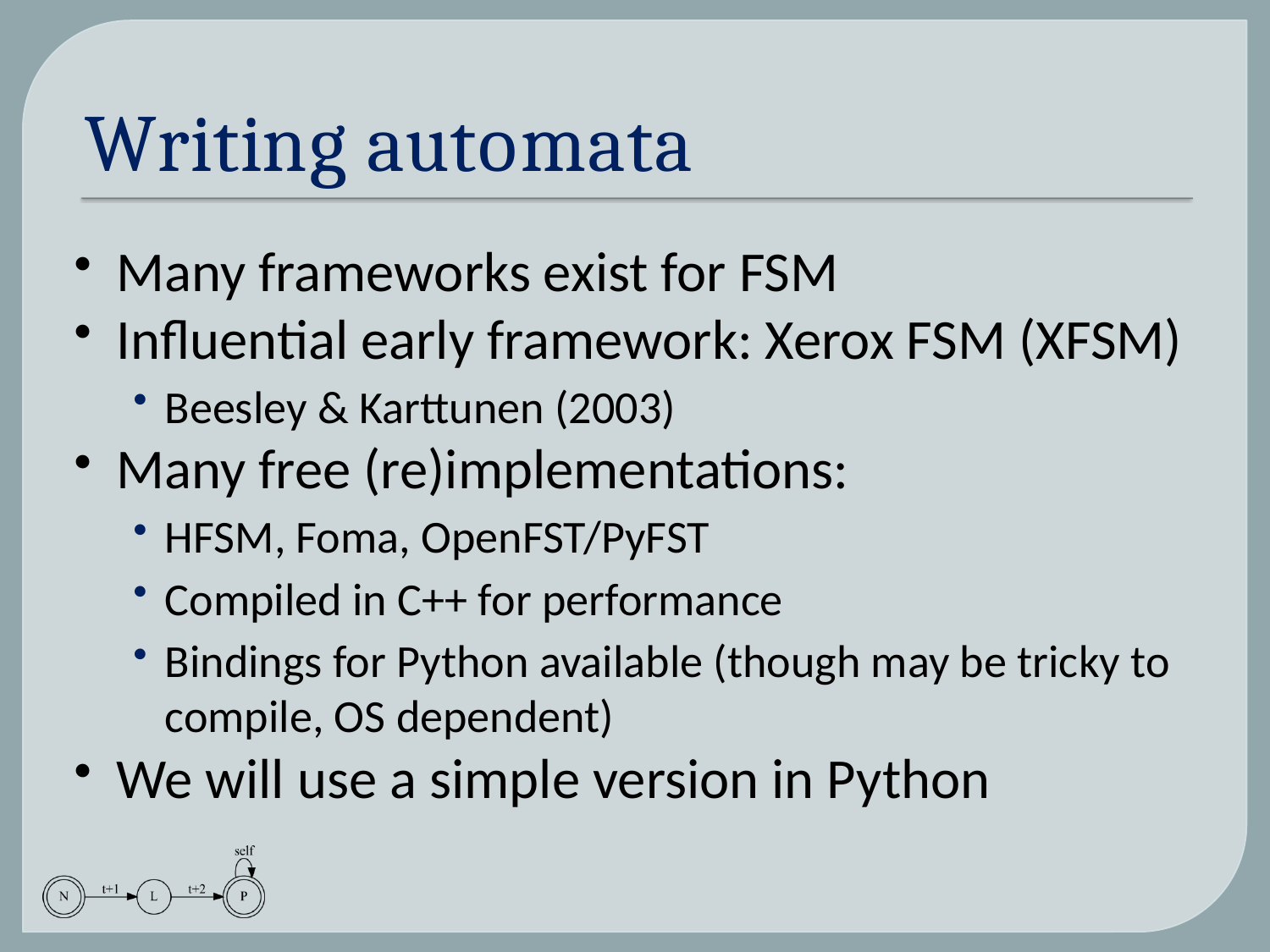

# Writing automata
Many frameworks exist for FSM
Influential early framework: Xerox FSM (XFSM)
Beesley & Karttunen (2003)
Many free (re)implementations:
HFSM, Foma, OpenFST/PyFST
Compiled in C++ for performance
Bindings for Python available (though may be tricky to compile, OS dependent)
We will use a simple version in Python